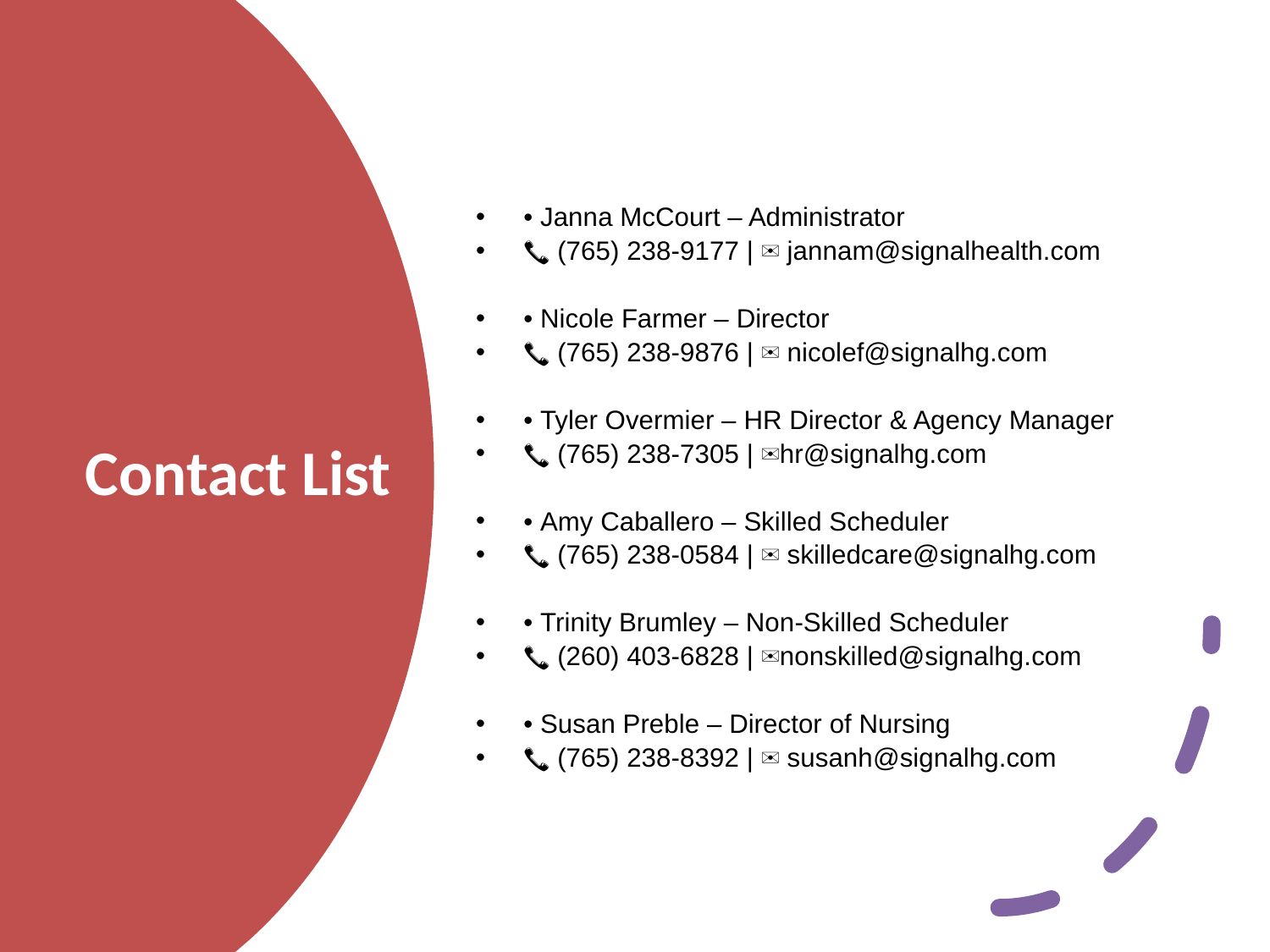

• Janna McCourt – Administrator
📞 (765) 238-9177 | ✉️ jannam@signalhealth.com

• Nicole Farmer – Director
📞 (765) 238-9876 | ✉️ nicolef@signalhg.com

• Tyler Overmier – HR Director & Agency Manager
📞 (765) 238-7305 | ✉️hr@signalhg.com

• Amy Caballero – Skilled Scheduler
📞 (765) 238-0584 | ✉️ skilledcare@signalhg.com

• Trinity Brumley – Non-Skilled Scheduler
📞 (260) 403-6828 | ✉️nonskilled@signalhg.com

• Susan Preble – Director of Nursing
📞 (765) 238-8392 | ✉️ susanh@signalhg.com
# Contact List